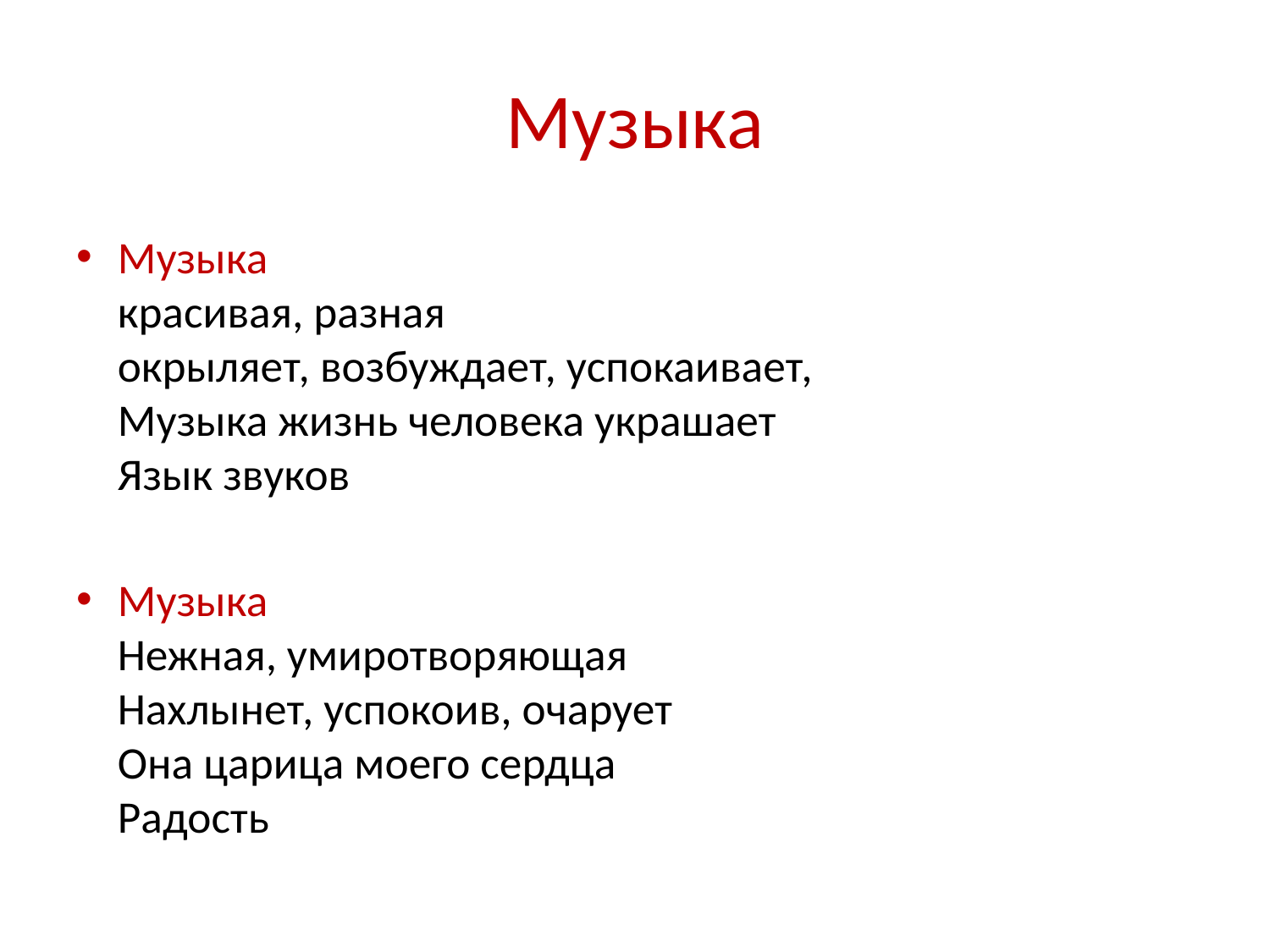

# Музыка
Музыка
красивая, разная
окрыляет, возбуждает, успокаивает,
Музыка жизнь человека украшает
Язык звуков

Музыка
Нежная, умиротворяющая
Нахлынет, успокоив, очарует
Она царица моего сердца
Радость